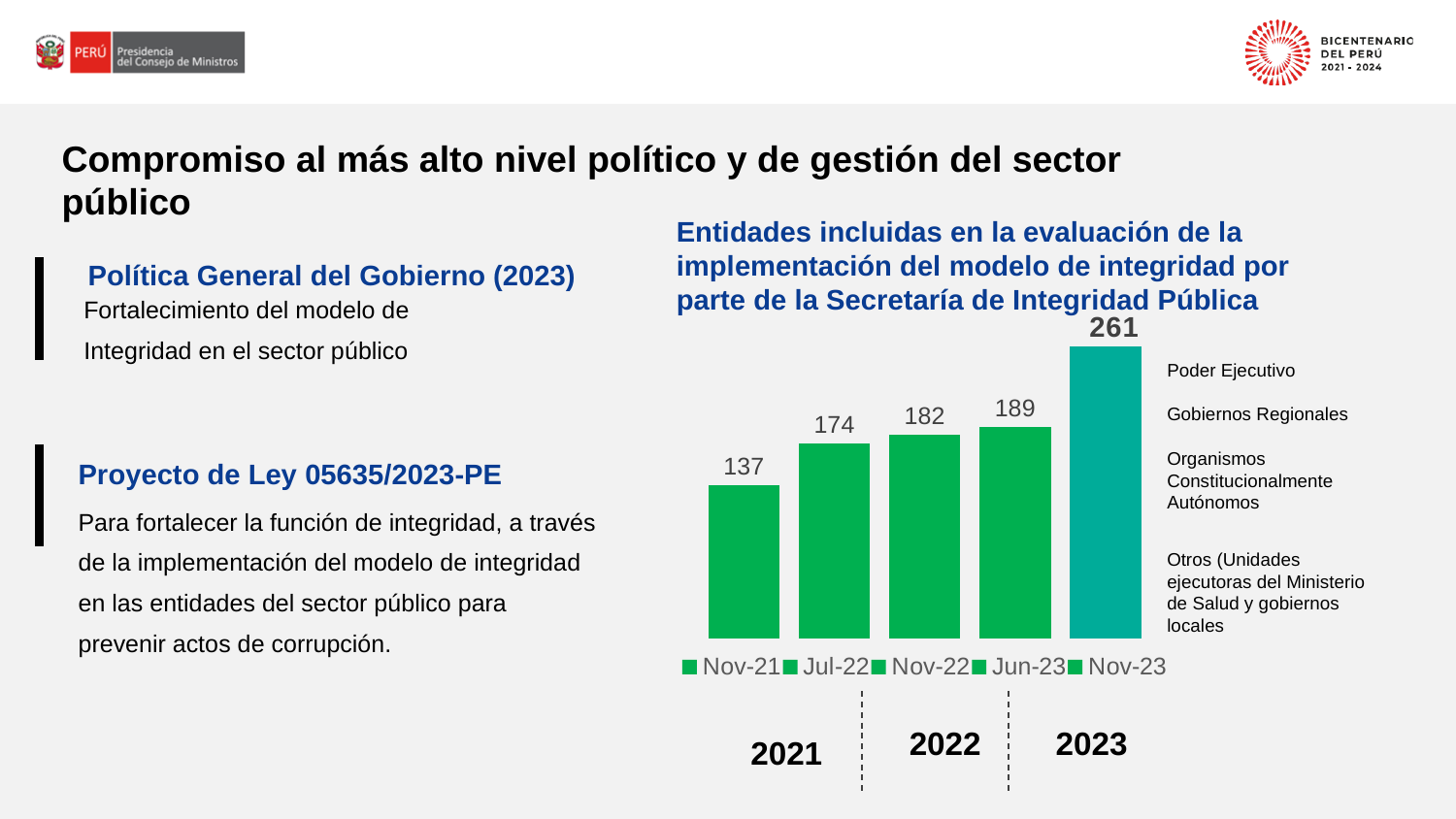

Compromiso al más alto nivel político y de gestión del sector público
Entidades incluidas en la evaluación de la implementación del modelo de integridad por parte de la Secretaría de Integridad Pública
Política General del Gobierno (2023)
Fortalecimiento del modelo de Integridad en el sector público

### Chart

| Category | Nov-21 | Jul-22 | Nov-22 | Jun-23 | Nov-23 |
|---|---|---|---|---|---|
| Categoría 1 | 137.0 | 174.0 | 182.0 | 189.0 | 261.0 |
Poder Ejecutivo

Gobiernos Regionales
Proyecto de Ley 05635/2023-PE
Organismos Constitucionalmente Autónomos
Para fortalecer la función de integridad, a través de la implementación del modelo de integridad en las entidades del sector público para prevenir actos de corrupción.
Otros (Unidades ejecutoras del Ministerio de Salud y gobiernos locales
2023
2022
2021